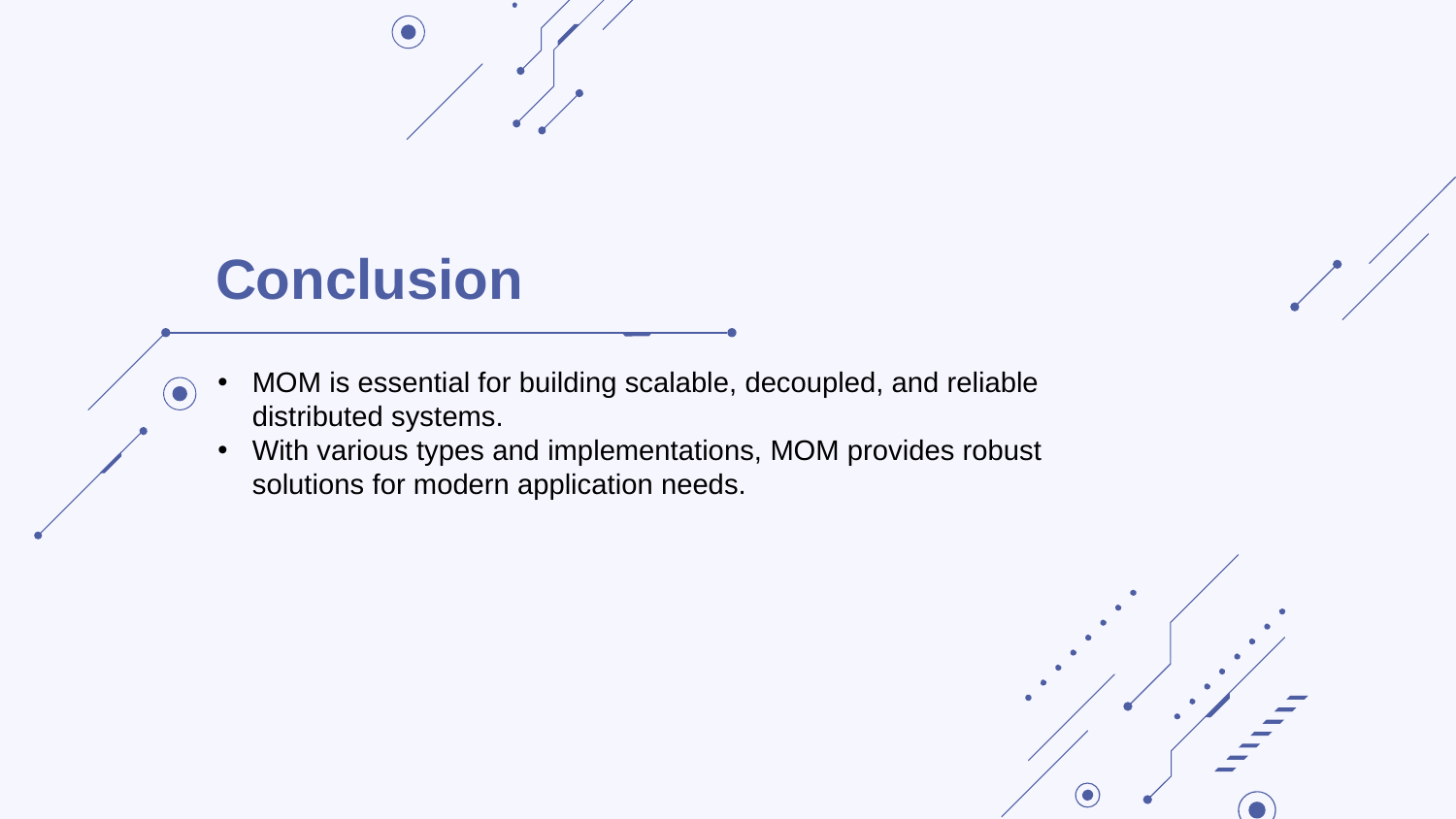

Conclusion

MOM is essential for building scalable, decoupled, and reliable distributed systems.
With various types and implementations, MOM provides robust solutions for modern application needs.